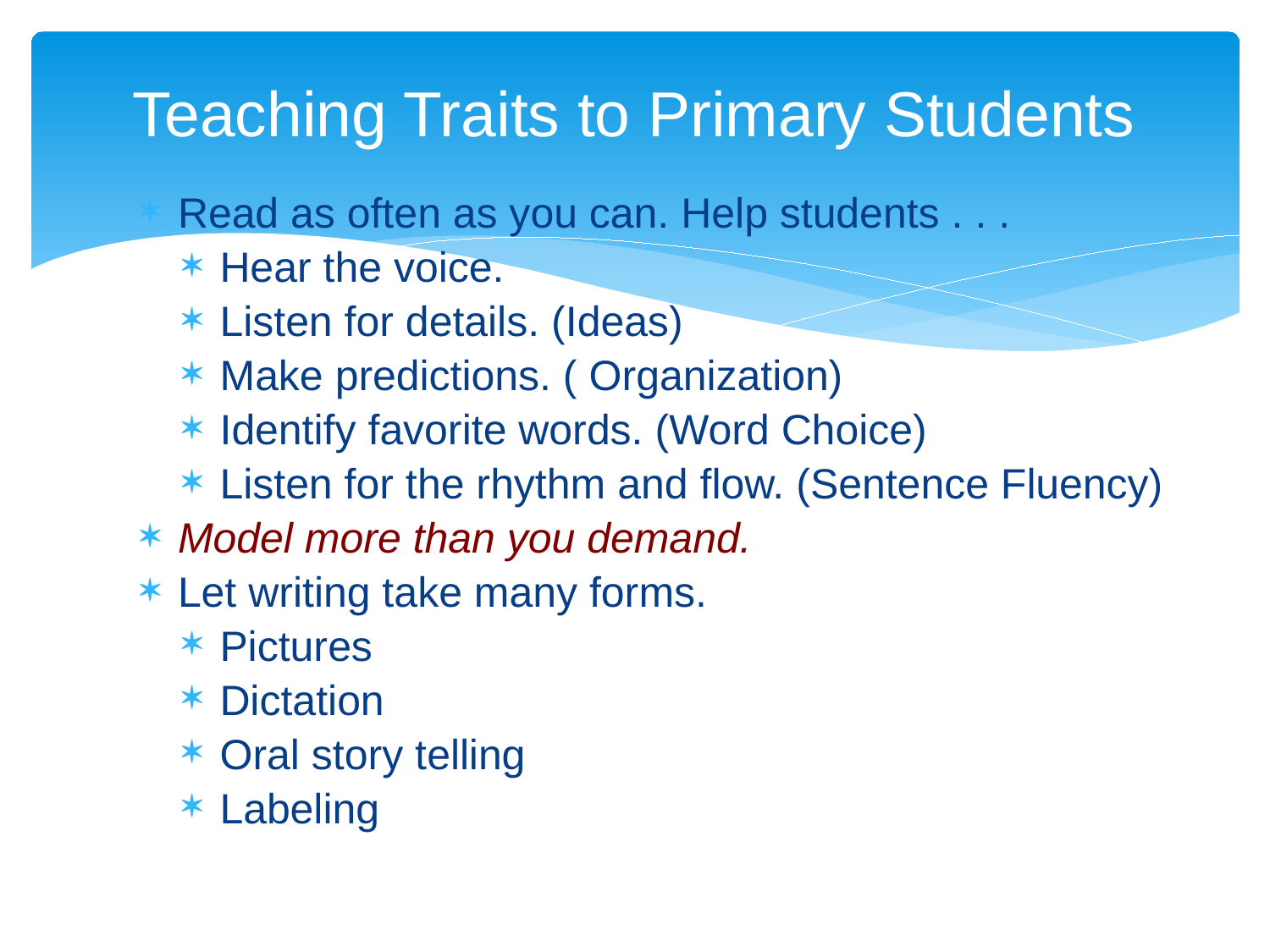

# Teaching Traits to Primary Students
Read as often as you can. Help students . . .
Hear the voice.
Listen for details. (Ideas)
Make predictions. ( Organization)
Identify favorite words. (Word Choice)
Listen for the rhythm and flow. (Sentence Fluency)
Model more than you demand.
Let writing take many forms.
Pictures
Dictation
Oral story telling
Labeling